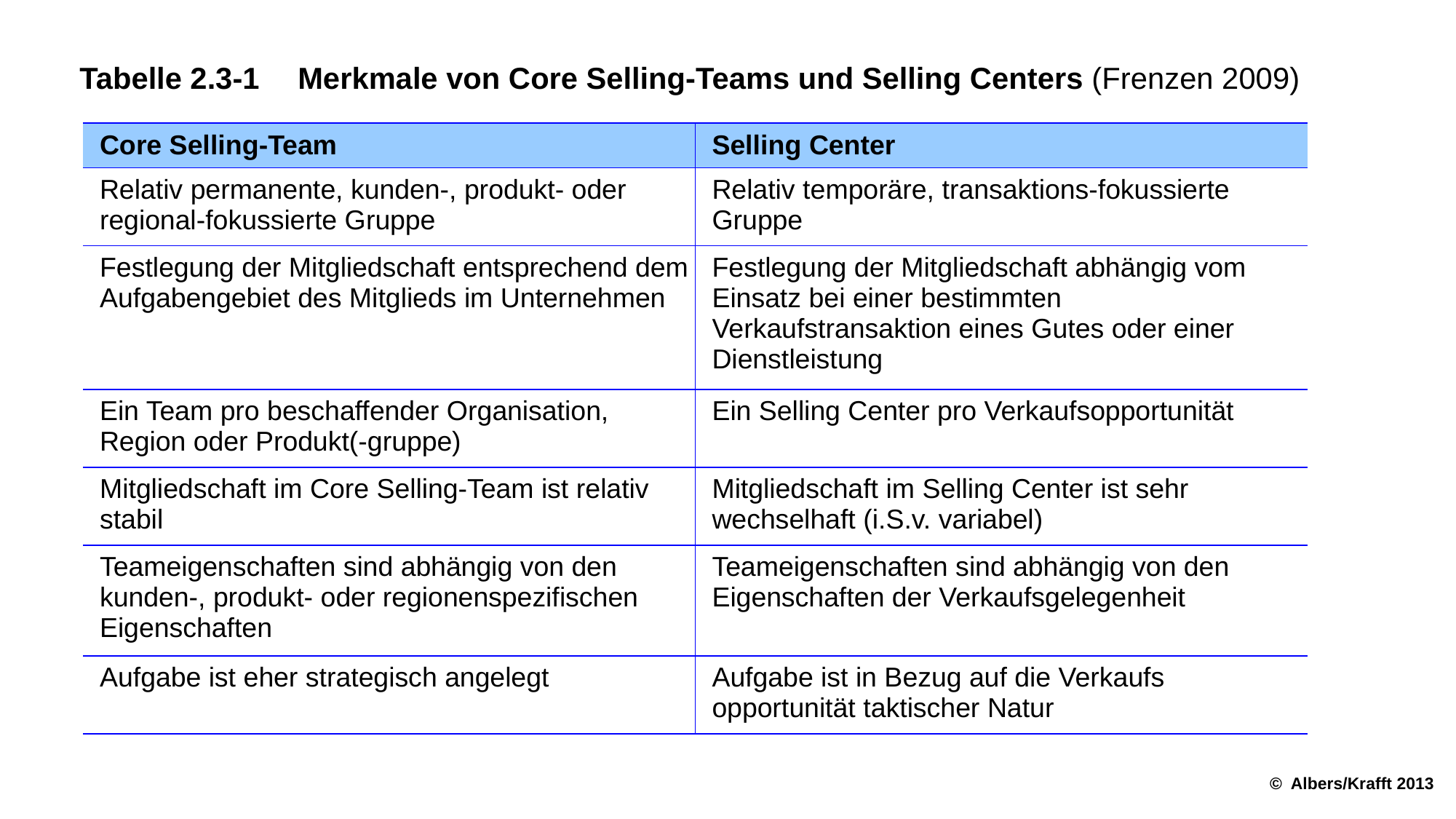

Tabelle 2.3-1	Merkmale von Core Selling-Teams und Selling Centers (Frenzen 2009)

| Core Selling-Team | Selling Center |
| --- | --- |
| Relativ permanente, kunden-, produkt- oder regional-fokussierte Gruppe | Relativ temporäre, transaktions-fokussierte Gruppe |
| Festlegung der Mitgliedschaft entsprechend dem Aufgabengebiet des Mitglieds im Unternehmen | Festlegung der Mitgliedschaft abhängig vom Einsatz bei einer bestimmten Verkaufstransaktion eines Gutes oder einer Dienstleistung |
| Ein Team pro beschaffender Organisation, Region oder Produkt(-gruppe) | Ein Selling Center pro Verkaufsopportunität |
| Mitgliedschaft im Core Selling-Team ist relativ stabil | Mitgliedschaft im Selling Center ist sehr wechselhaft (i.S.v. variabel) |
| Teameigenschaften sind abhängig von den kunden-, produkt- oder regionenspezifischen Eigenschaften | Teameigenschaften sind abhängig von den Eigenschaften der Verkaufsgelegenheit |
| Aufgabe ist eher strategisch angelegt | Aufgabe ist in Bezug auf die Verkaufs­opportunität taktischer Natur |
©  Albers/Krafft 2013